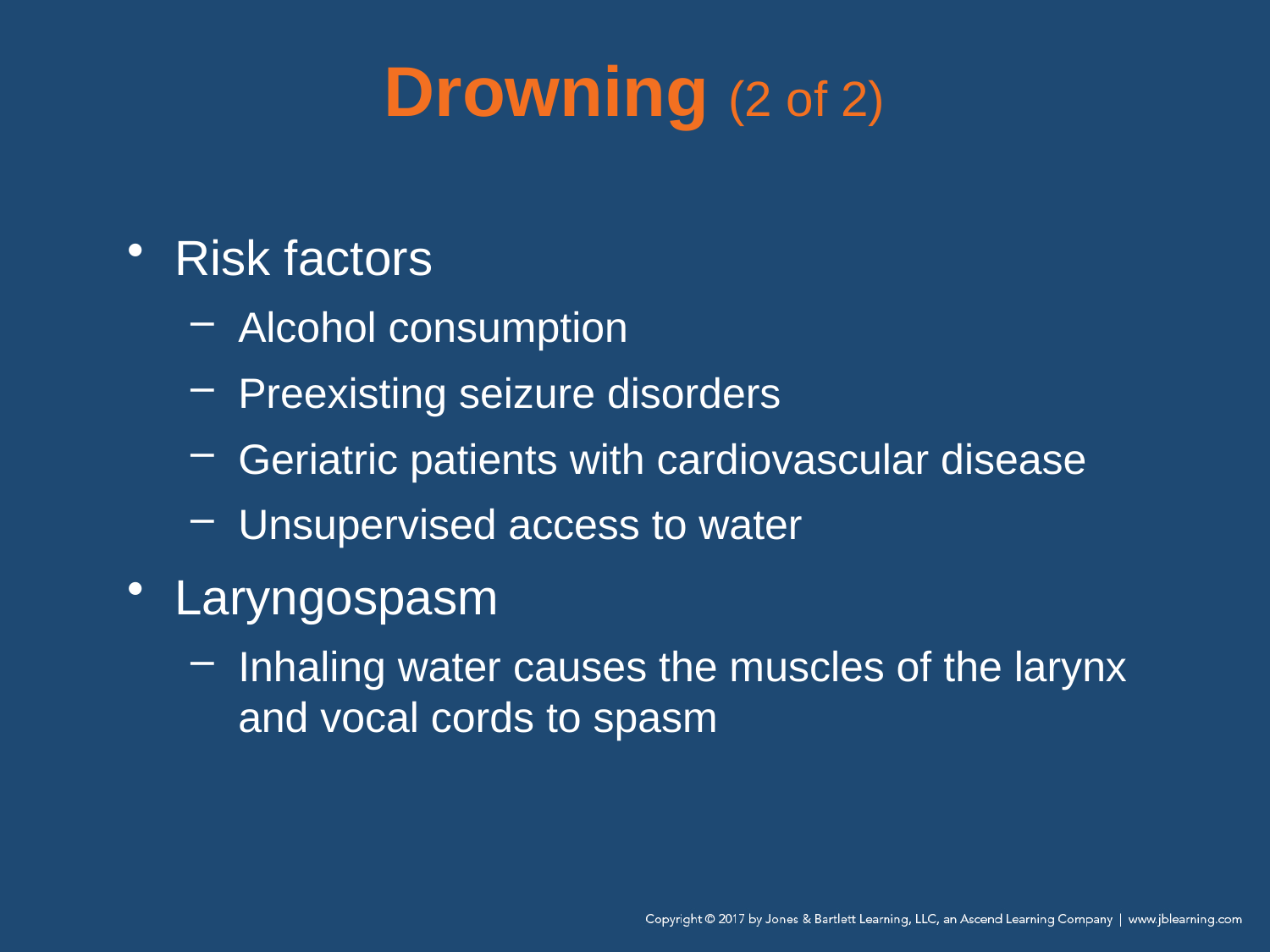

# Drowning (2 of 2)
Risk factors
Alcohol consumption
Preexisting seizure disorders
Geriatric patients with cardiovascular disease
Unsupervised access to water
Laryngospasm
Inhaling water causes the muscles of the larynx and vocal cords to spasm